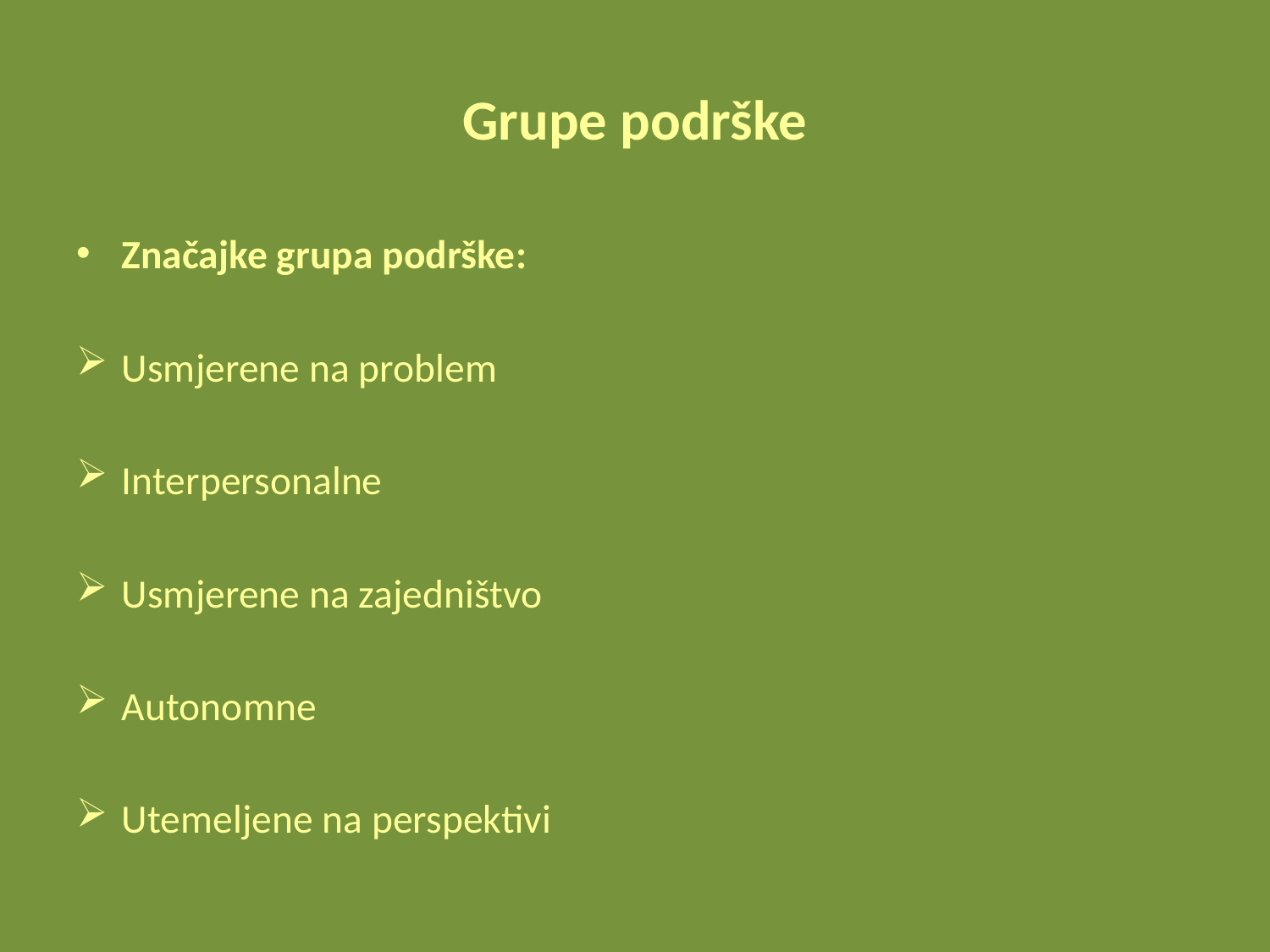

# Grupe podrške
Značajke grupa podrške:

Usmjerene na problem

Interpersonalne

Usmjerene na zajedništvo

Autonomne

Utemeljene na perspektivi